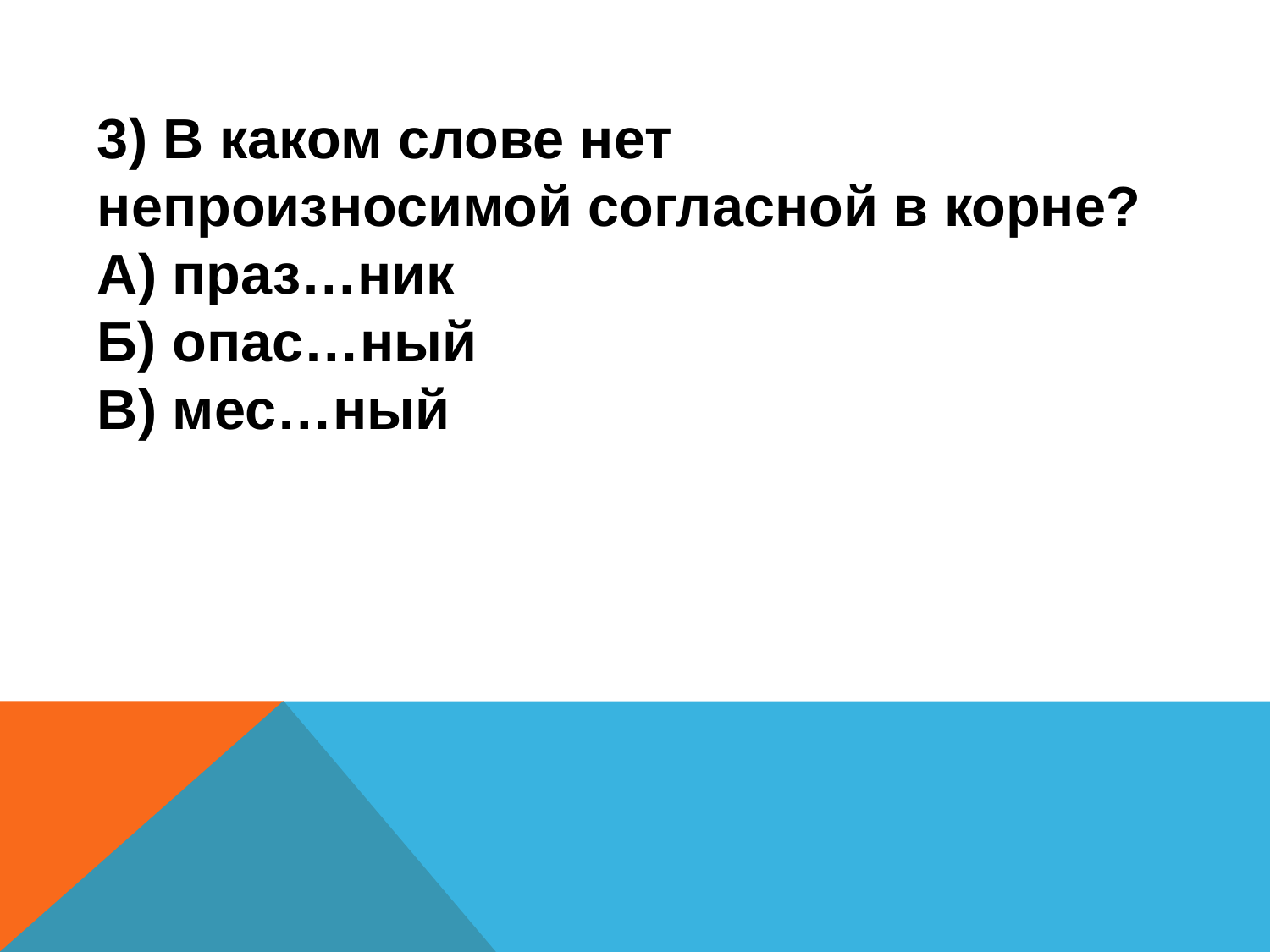

#
3) В каком слове нет непроизносимой согласной в корне?
А) праз…ник
Б) опас…ный
В) мес…ный